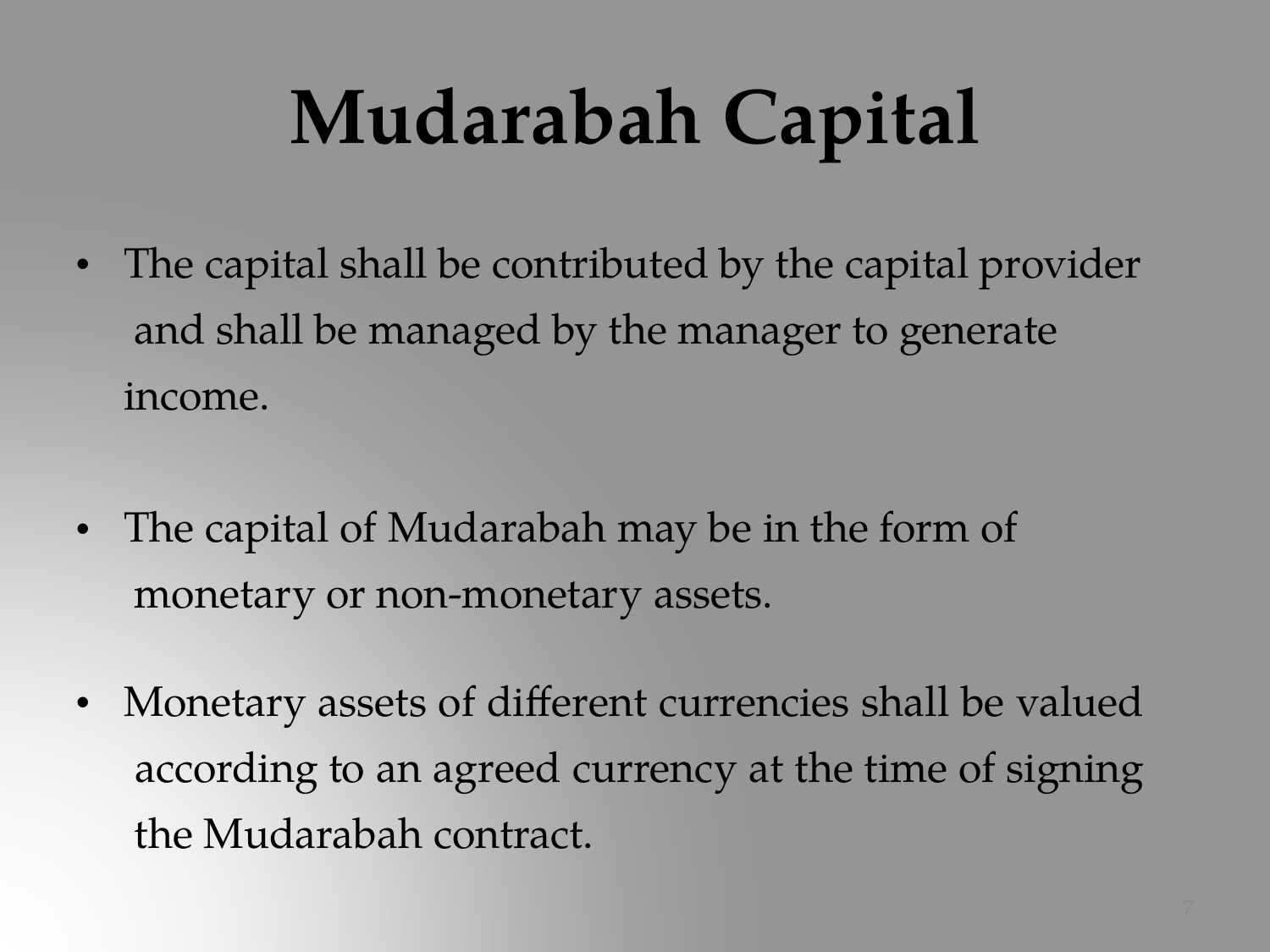

# Mudarabah Capital
The capital shall be contributed by the capital provider  and shall be managed by the manager to generate  income.

The capital of Mudarabah may be in the form of  monetary or non-monetary assets.
Monetary assets of different currencies shall be valued  according to an agreed currency at the time of signing  the Mudarabah contract.
7